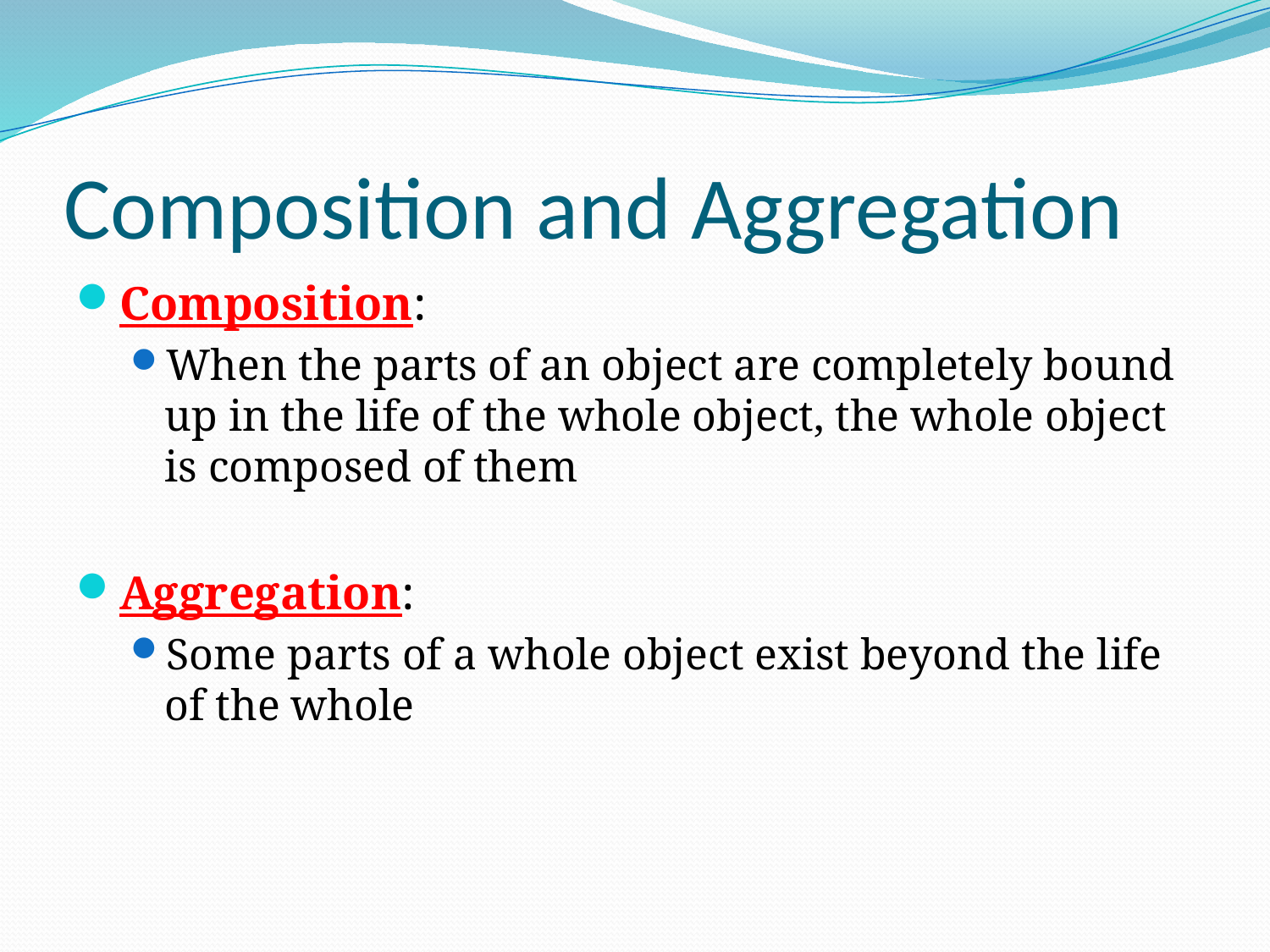

# Composition and Aggregation
Composition:
When the parts of an object are completely bound up in the life of the whole object, the whole object is composed of them

Aggregation:
Some parts of a whole object exist beyond the life of the whole